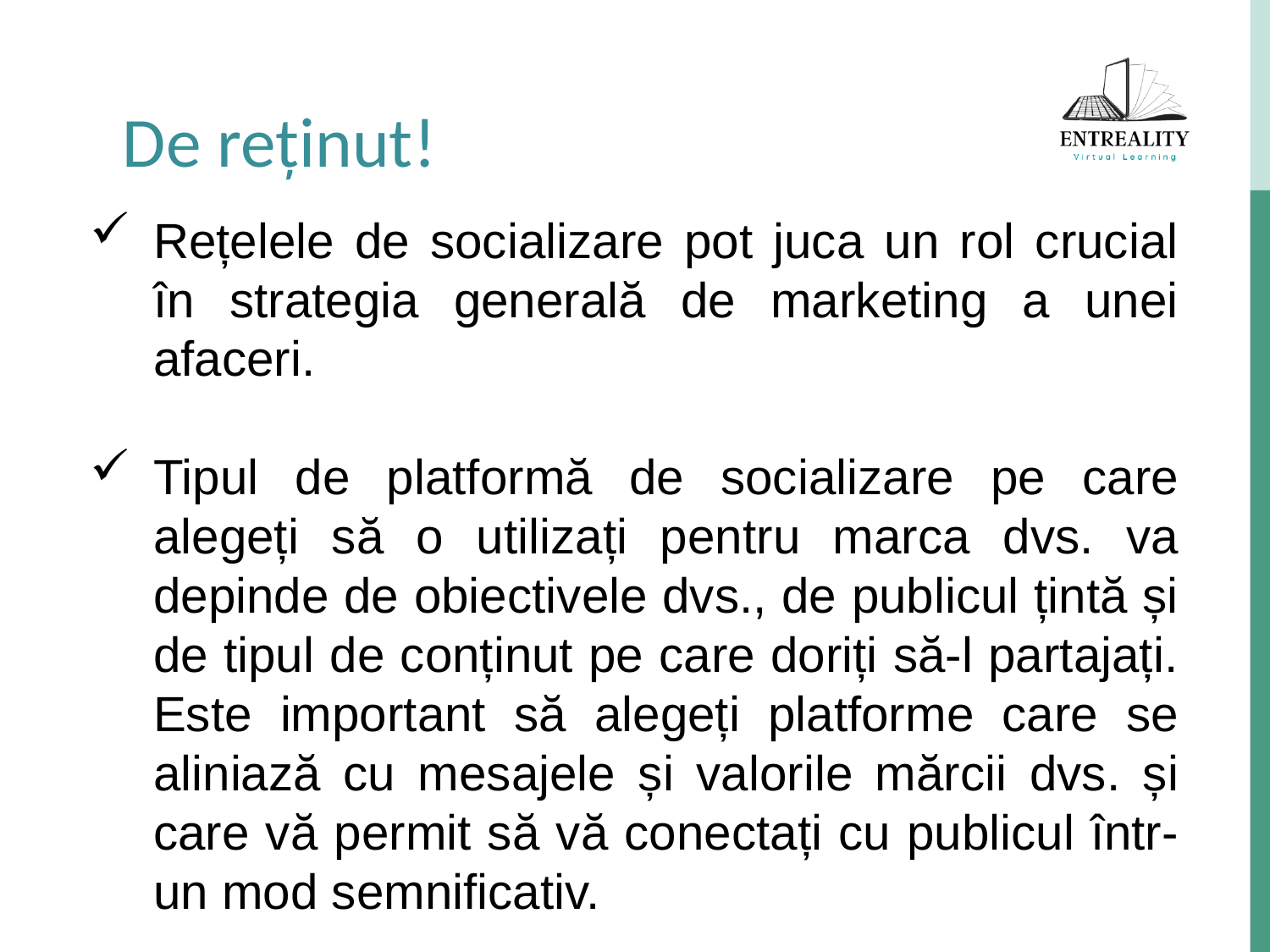

De reținut!
Rețelele de socializare pot juca un rol crucial în strategia generală de marketing a unei afaceri.

Tipul de platformă de socializare pe care alegeți să o utilizați pentru marca dvs. va depinde de obiectivele dvs., de publicul țintă și de tipul de conținut pe care doriți să-l partajați. Este important să alegeți platforme care se aliniază cu mesajele și valorile mărcii dvs. și care vă permit să vă conectați cu publicul într-un mod semnificativ.